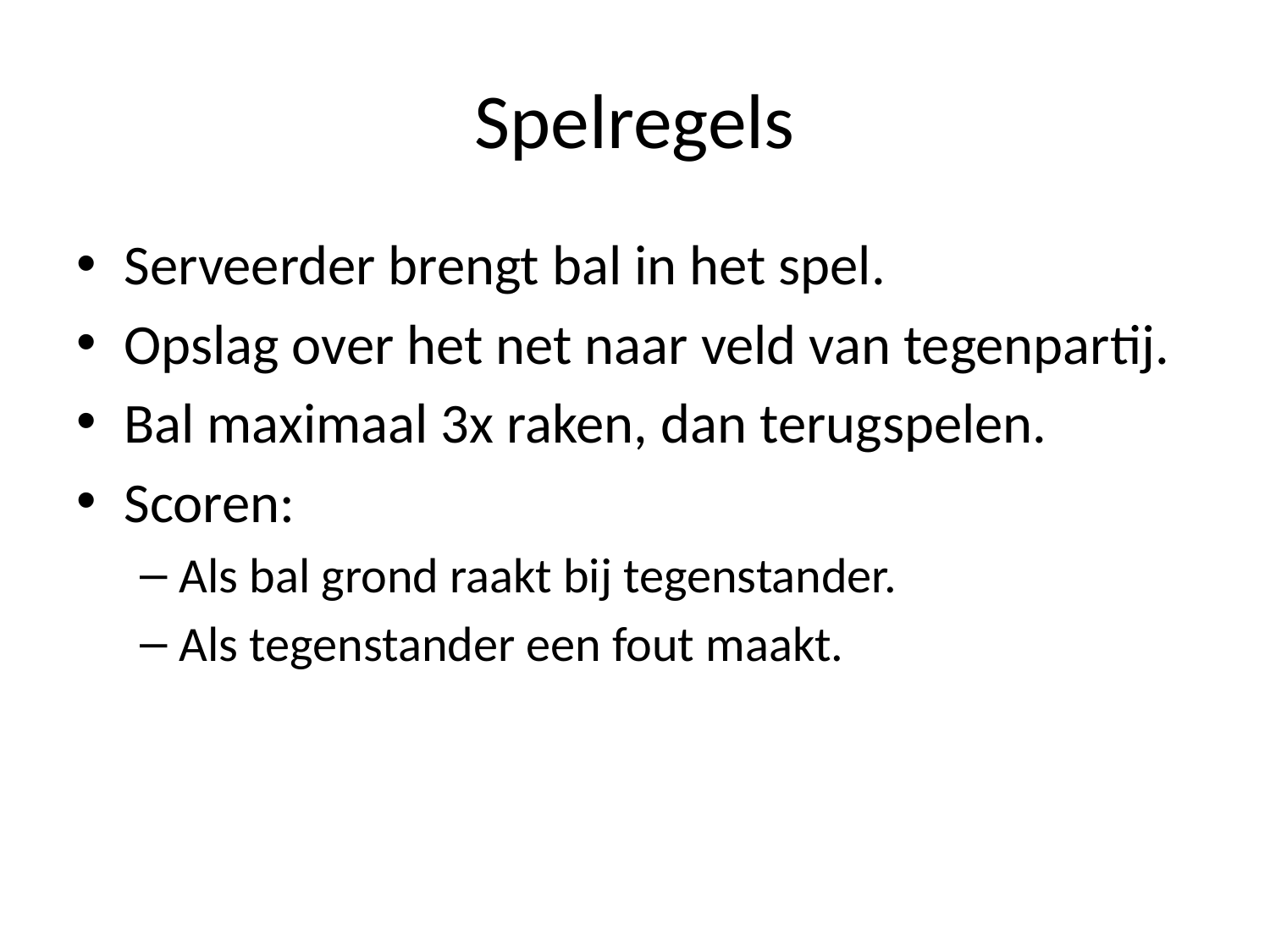

# Spelregels
Serveerder brengt bal in het spel.
Opslag over het net naar veld van tegenpartij.
Bal maximaal 3x raken, dan terugspelen.
Scoren:
Als bal grond raakt bij tegenstander.
Als tegenstander een fout maakt.